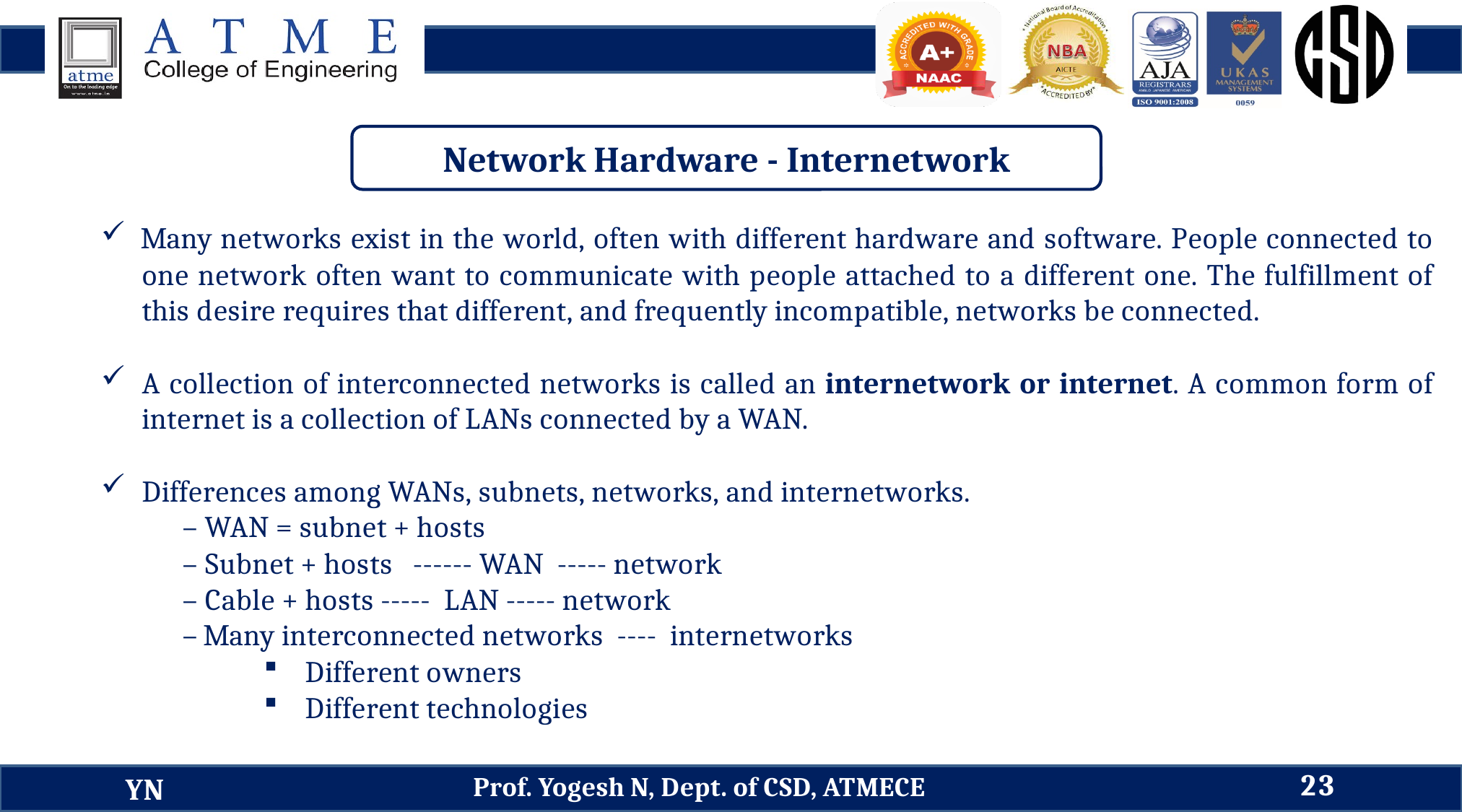

Network Hardware - Internetwork
Many networks exist in the world, often with different hardware and software. People connected to one network often want to communicate with people attached to a different one. The fulfillment of this desire requires that different, and frequently incompatible, networks be connected.

A collection of interconnected networks is called an internetwork or internet. A common form of internet is a collection of LANs connected by a WAN.

Differences among WANs, subnets, networks, and internetworks.
– WAN = subnet + hosts
– Subnet + hosts   ------ WAN  ----- network
– Cable + hosts -----  LAN ----- network
– Many interconnected networks  ----  internetworks
Different owners
Different technologies
23
Prof. Yogesh N, Dept. of CSD, ATMECE
YN